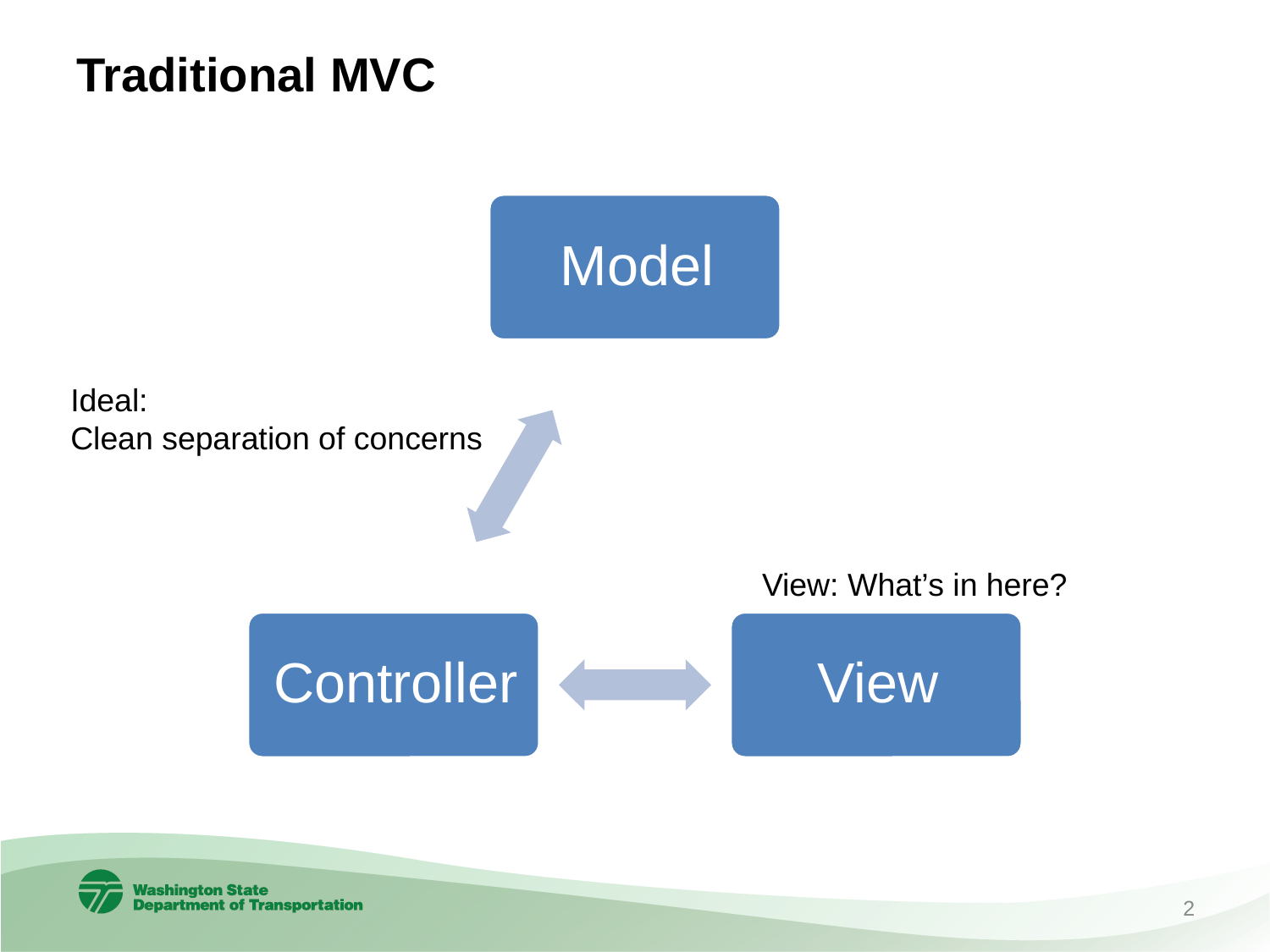

# Traditional MVC
Model

View

Controller

Ideal:
Clean separation of concerns
View: What’s in here?
2